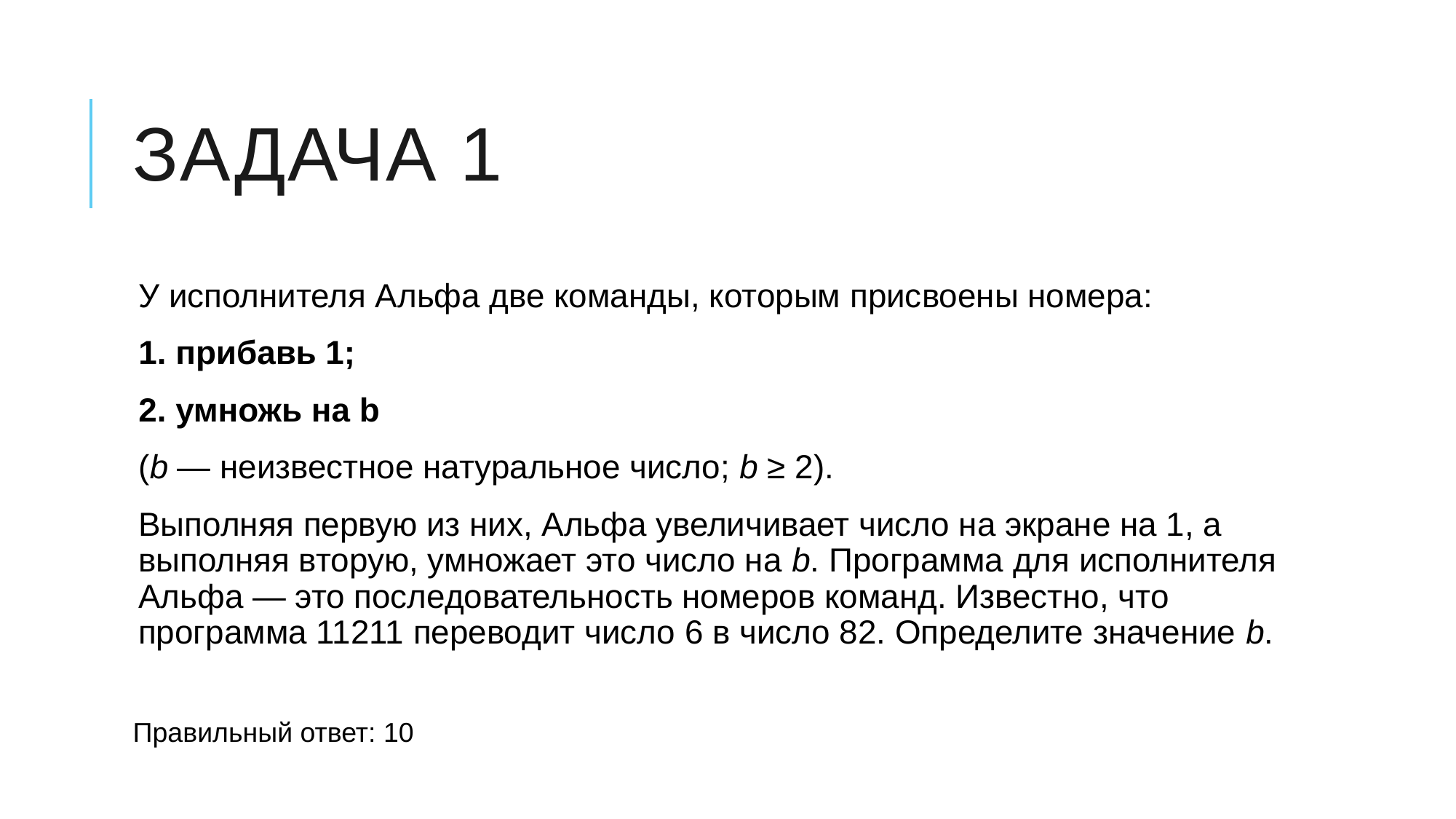

# Задача 1
У исполнителя Альфа две команды, которым присвоены номера:
1. прибавь 1;
2. умножь на b
(b — неизвестное натуральное число; b ≥ 2).
Выполняя первую из них, Альфа увеличивает число на экране на 1, а выполняя вторую, умножает это число на b. Программа для исполнителя Альфа — это последовательность номеров команд. Известно, что программа 11211 переводит число 6 в число 82. Определите значение b.
Правильный ответ: 10